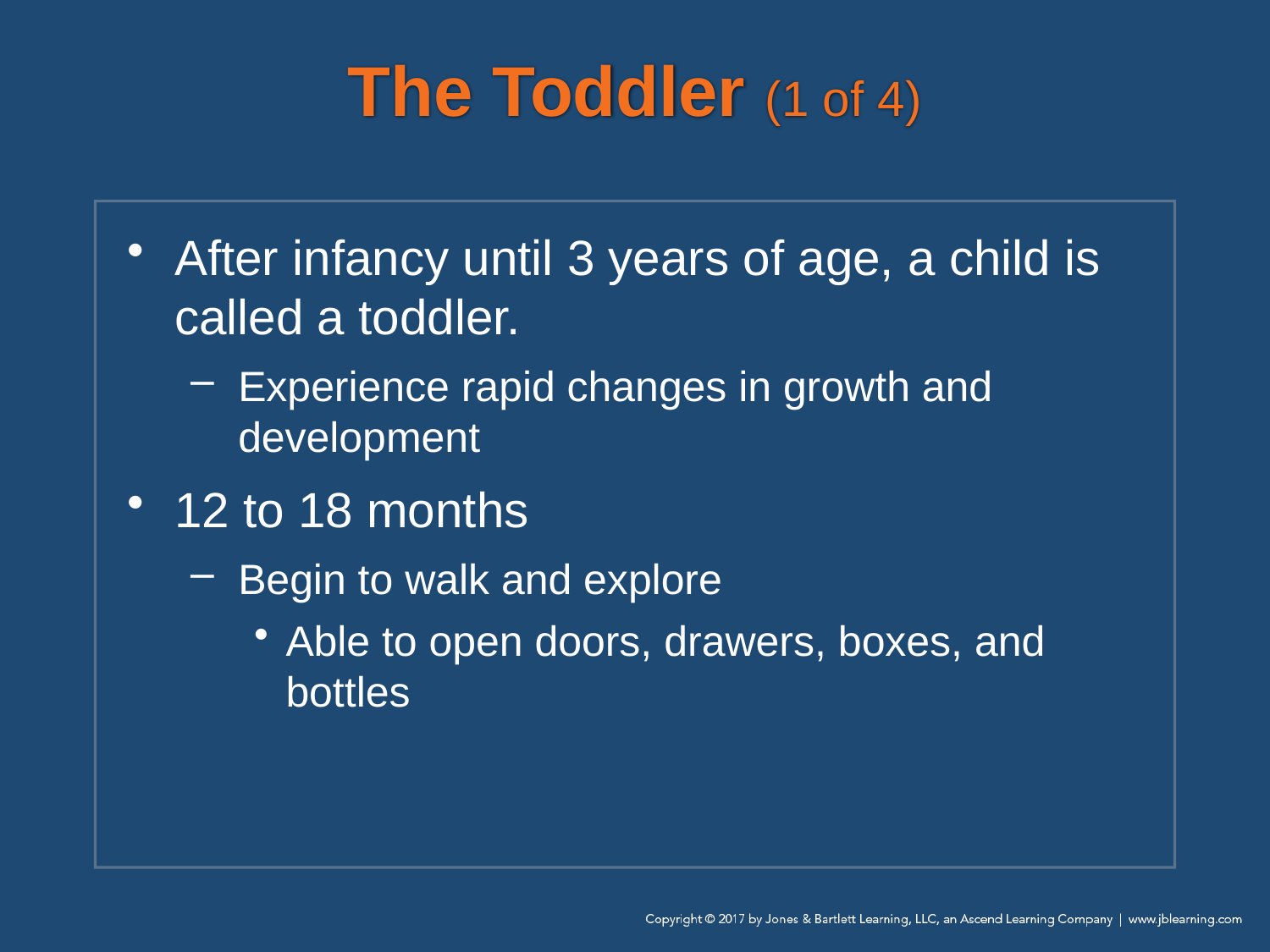

# The Toddler (1 of 4)
After infancy until 3 years of age, a child is called a toddler.
Experience rapid changes in growth and development
12 to 18 months
Begin to walk and explore
Able to open doors, drawers, boxes, and bottles